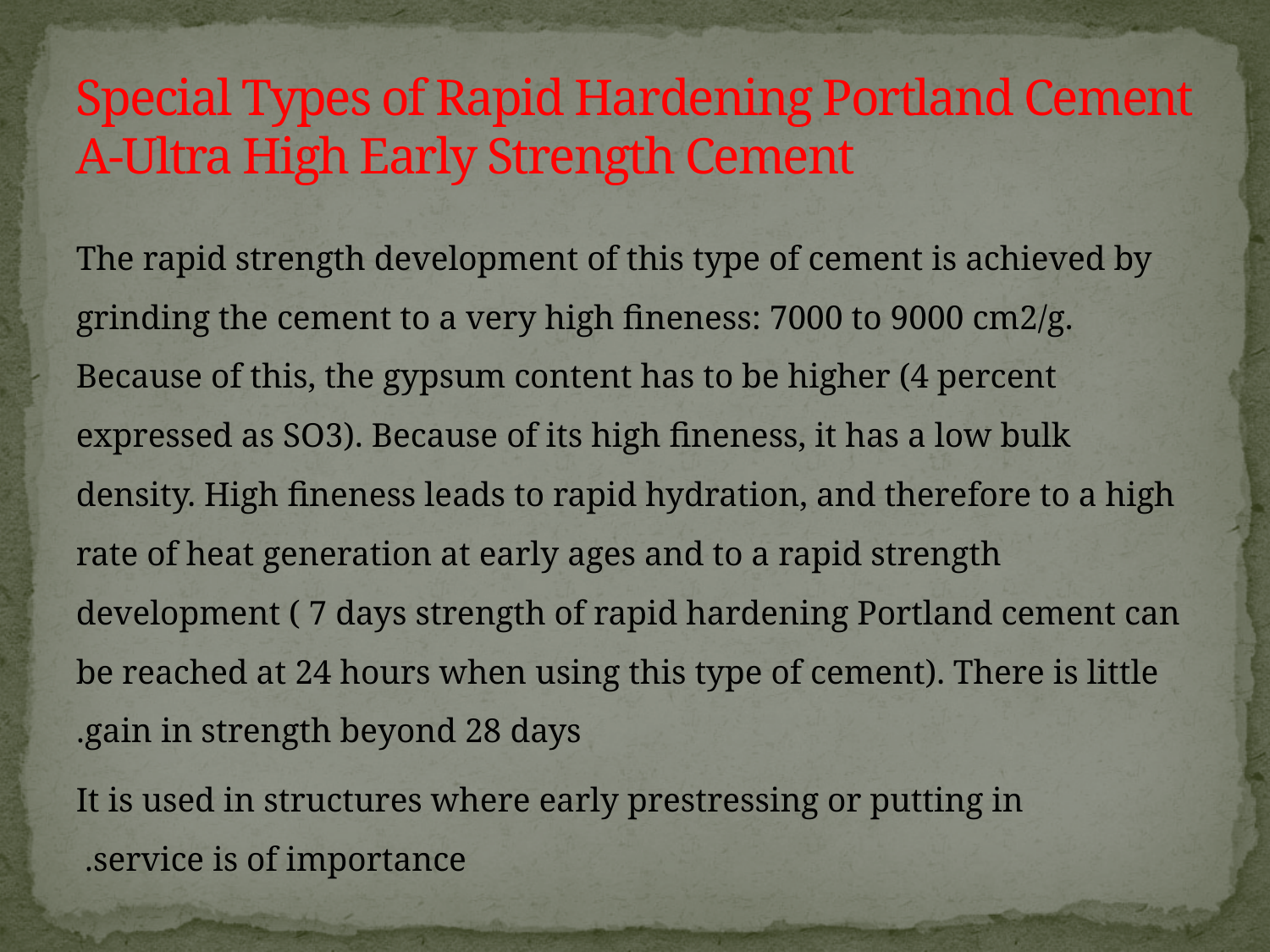

# Special Types of Rapid Hardening Portland Cement A-Ultra High Early Strength Cement
The rapid strength development of this type of cement is achieved by grinding the cement to a very high fineness: 7000 to 9000 cm2/g. Because of this, the gypsum content has to be higher (4 percent expressed as SO3). Because of its high fineness, it has a low bulk density. High fineness leads to rapid hydration, and therefore to a high rate of heat generation at early ages and to a rapid strength development ( 7 days strength of rapid hardening Portland cement can be reached at 24 hours when using this type of cement). There is little gain in strength beyond 28 days.
       It is used in structures where early prestressing or putting in service is of importance.